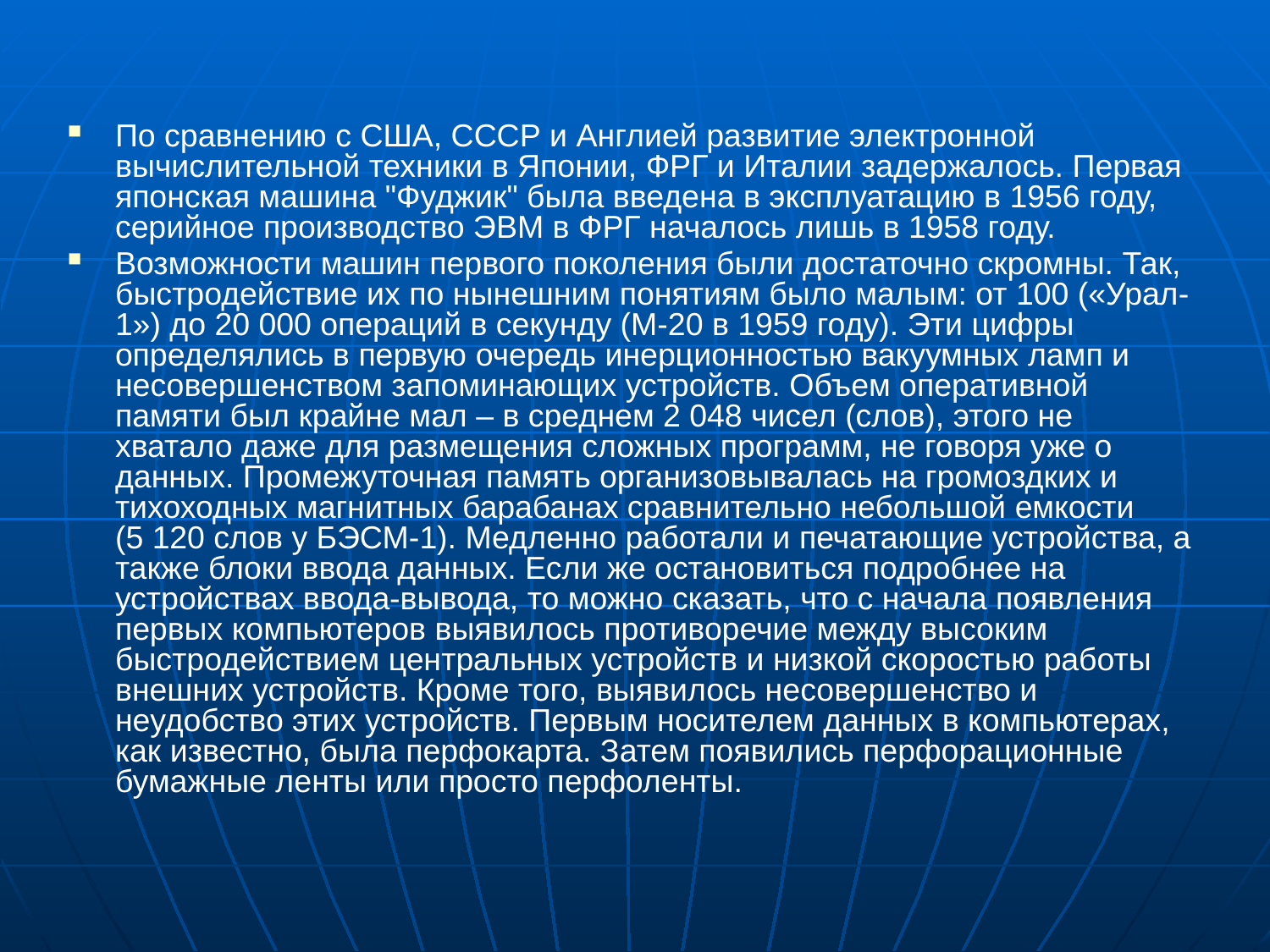

По сравнению с США, СССР и Англией развитие электронной вычислительной техники в Японии, ФРГ и Италии задержалось. Первая японская машина "Фуджик" была введена в эксплуатацию в 1956 году, серийное производство ЭВМ в ФРГ началось лишь в 1958 году.
Возможности машин первого поколения были достаточно скромны. Так, быстродействие их по нынешним понятиям было малым: от 100 («Урал-1») до 20 000 операций в секунду (М-20 в 1959 году). Эти цифры определялись в первую очередь инерционностью вакуумных ламп и несовершенством запоминающих устройств. Объем оперативной памяти был крайне мал – в среднем 2 048 чисел (слов), этого не хватало даже для размещения сложных программ, не говоря уже о данных. Промежуточная память организовывалась на громоздких и тихоходных магнитных барабанах сравнительно небольшой емкости (5 120 слов у БЭСМ-1). Медленно работали и печатающие устройства, а также блоки ввода данных. Если же остановиться подробнее на устройствах ввода-вывода, то можно сказать, что с начала появления первых компьютеров выявилось противоречие между высоким быстродействием центральных устройств и низкой скоростью работы внешних устройств. Кроме того, выявилось несовершенство и неудобство этих устройств. Первым носителем данных в компьютерах, как известно, была перфокарта. Затем появились перфорационные бумажные ленты или просто перфоленты.